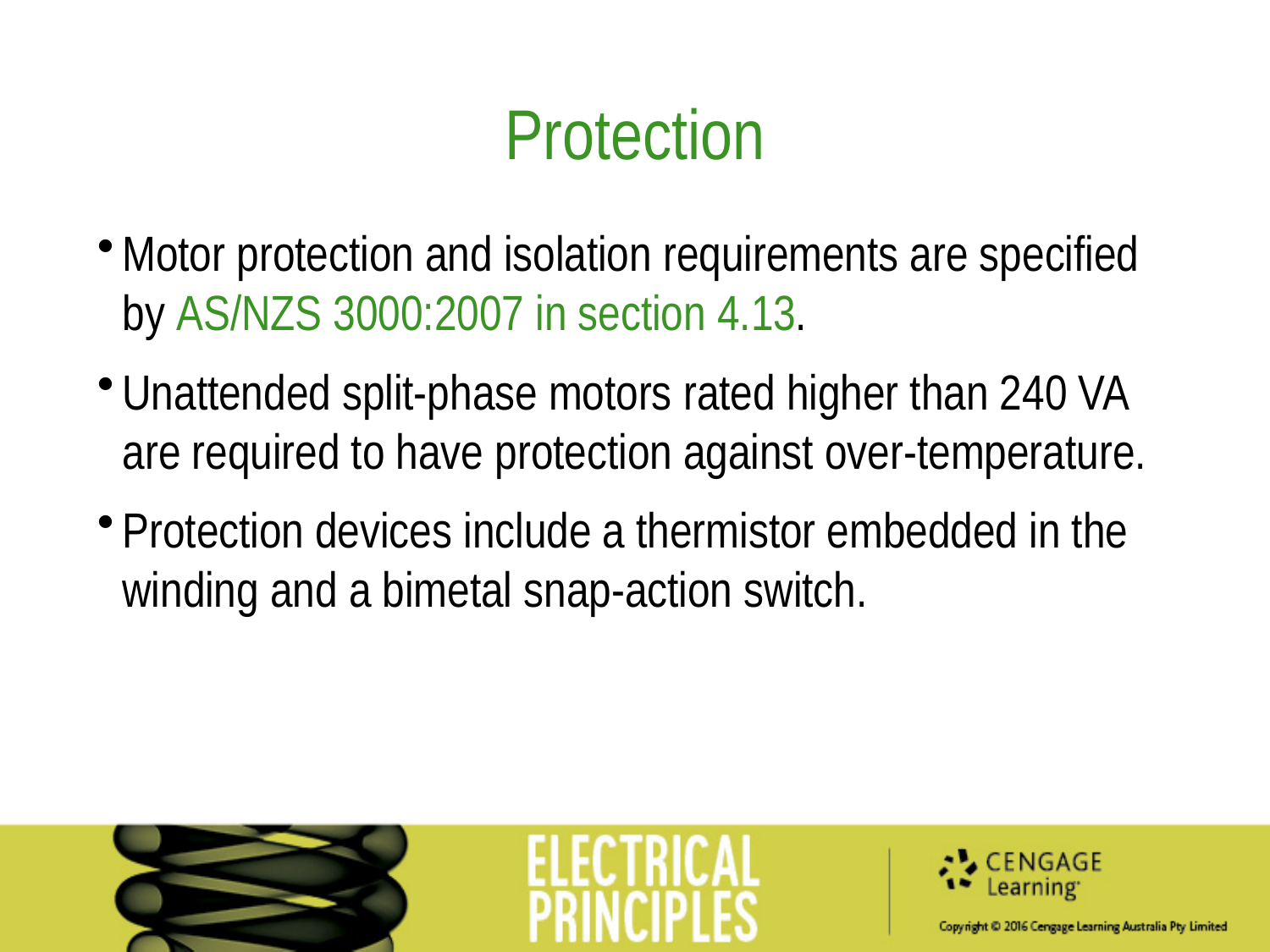

# Protection
Motor protection and isolation requirements are specified by AS/NZS 3000:2007 in section 4.13.
Unattended split-phase motors rated higher than 240 VA are required to have protection against over-temperature.
Protection devices include a thermistor embedded in the winding and a bimetal snap-action switch.